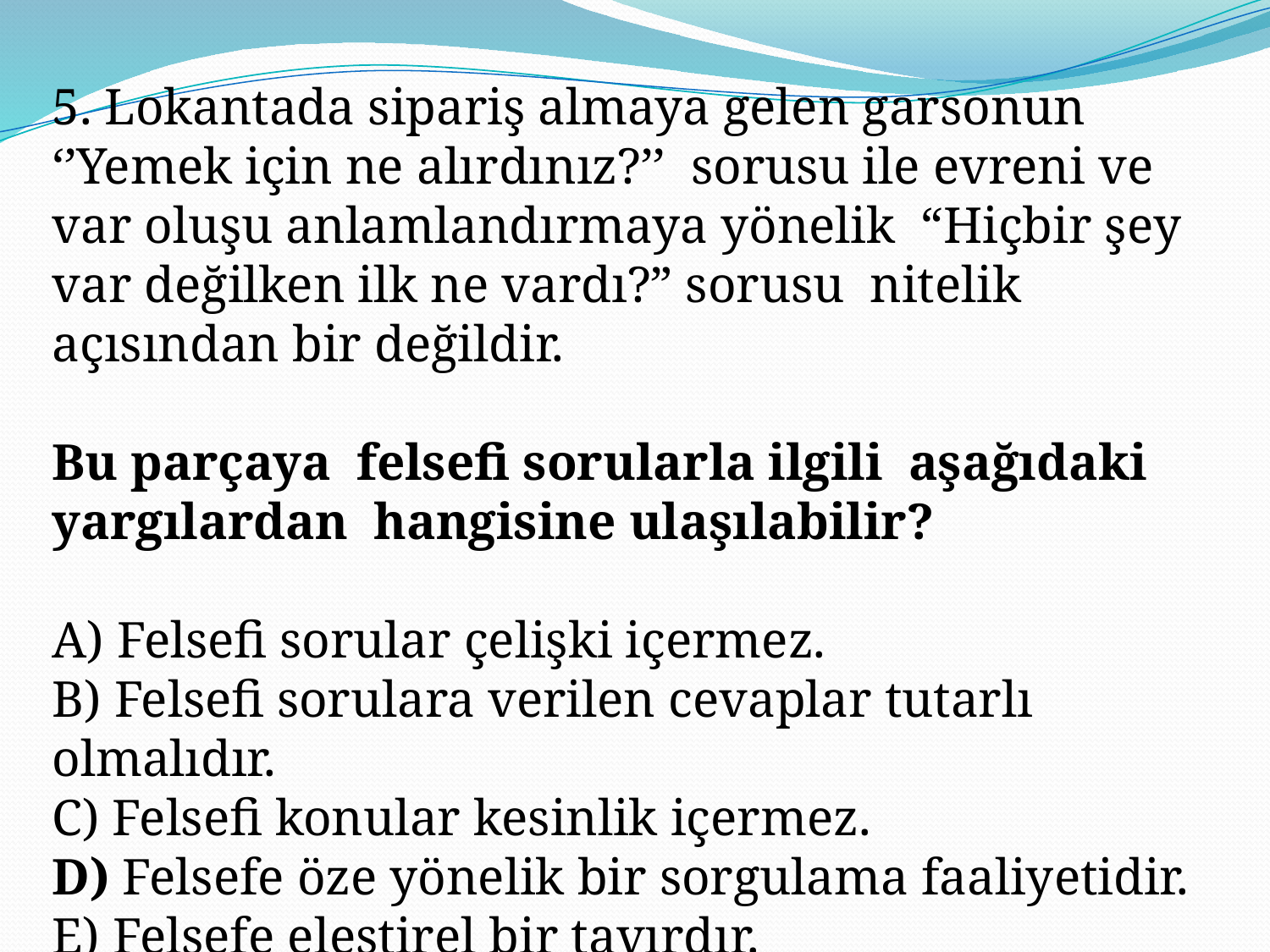

5. Lokantada sipariş almaya gelen garsonun ‘’Yemek için ne alırdınız?’’  sorusu ile evreni ve var oluşu anlamlandırmaya yönelik  “Hiçbir şey var değilken ilk ne vardı?” sorusu  nitelik açısından bir değildir.

Bu parçaya  felsefi sorularla ilgili  aşağıdaki yargılardan  hangisine ulaşılabilir?

A) Felsefi sorular çelişki içermez.
B) Felsefi sorulara verilen cevaplar tutarlı olmalıdır.
C) Felsefi konular kesinlik içermez.
D) Felsefe öze yönelik bir sorgulama faaliyetidir.
E) Felsefe eleştirel bir tavırdır.